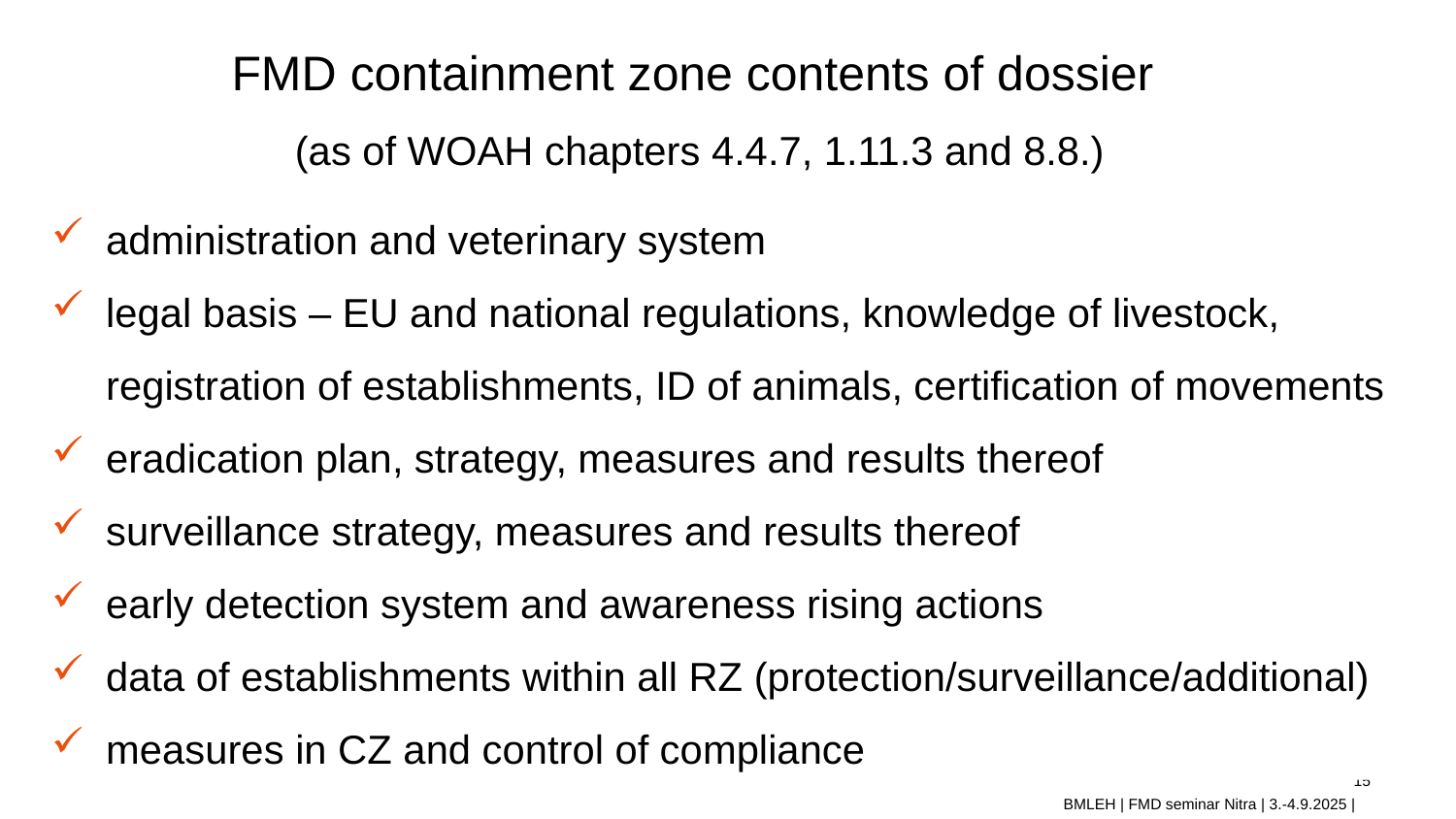

FMD containment zone contents of dossier
(as of WOAH chapters 4.4.7, 1.11.3 and 8.8.)
administration and veterinary system
legal basis – EU and national regulations, knowledge of livestock, registration of establishments, ID of animals, certification of movements
eradication plan, strategy, measures and results thereof
surveillance strategy, measures and results thereof
early detection system and awareness rising actions
data of establishments within all RZ (protection/surveillance/additional)
measures in CZ and control of compliance
15
BMLEH | FMD seminar Nitra | 3.-4.9.2025 |